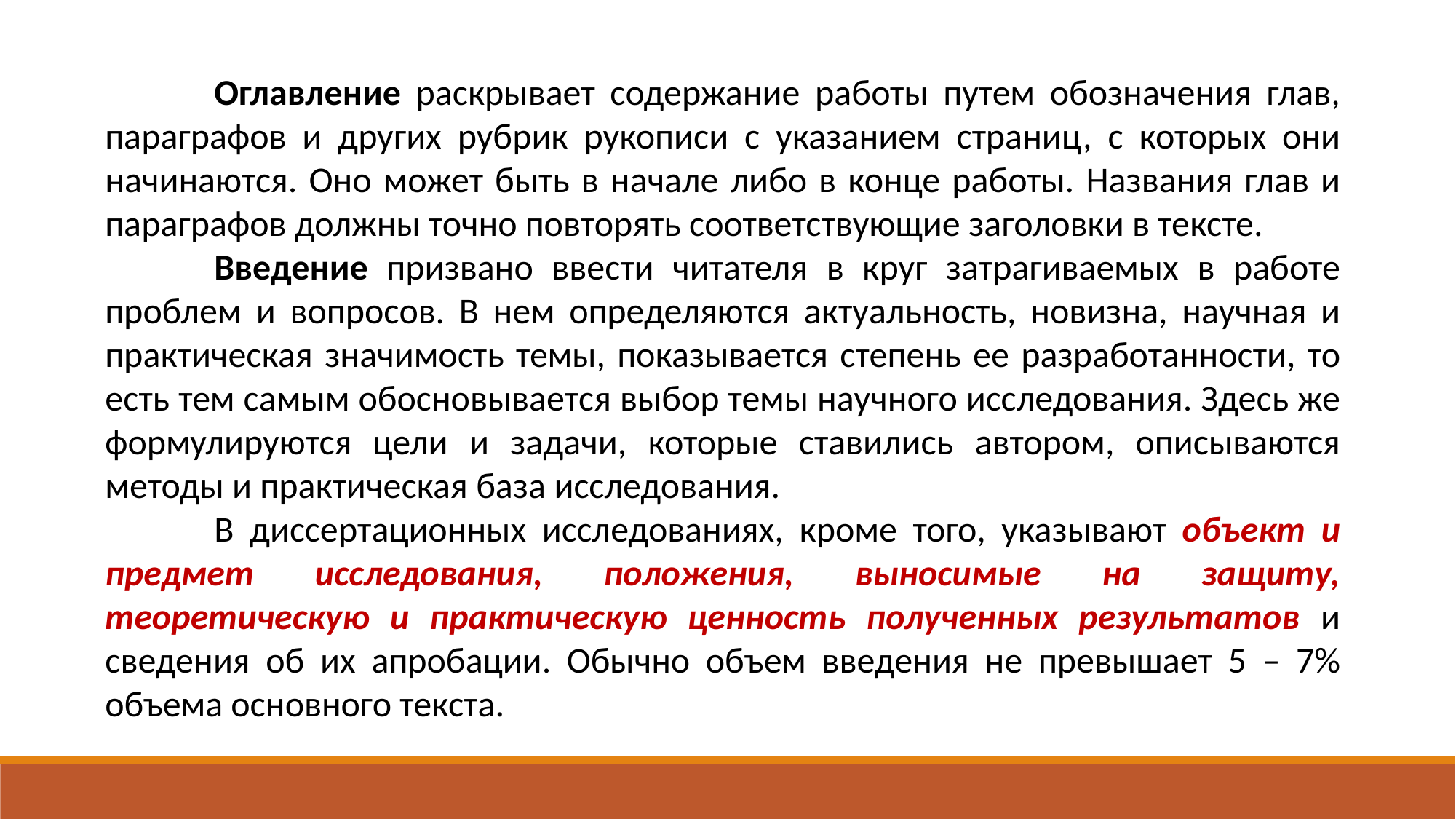

Оглавление раскрывает содержание работы путем обозначения глав, параграфов и других рубрик рукописи с указанием страниц, с которых они начинаются. Оно может быть в начале либо в конце работы. Названия глав и параграфов должны точно повторять соответствующие заголовки в тексте.
	Введение призвано ввести читателя в круг затрагиваемых в работе проблем и вопросов. В нем определяются актуальность, новизна, научная и практическая значимость темы, показывается степень ее разработанности, то есть тем самым обосновывается выбор темы научного исследования. Здесь же формулируются цели и задачи, которые ставились автором, описываются методы и практическая база исследования.
	В диссертационных исследованиях, кроме того, указывают объект и предмет исследования, положения, выносимые на защиту, теоретическую и практическую ценность полученных результатов и сведения об их апробации. Обычно объем введения не превышает 5 – 7% объема основного текста.